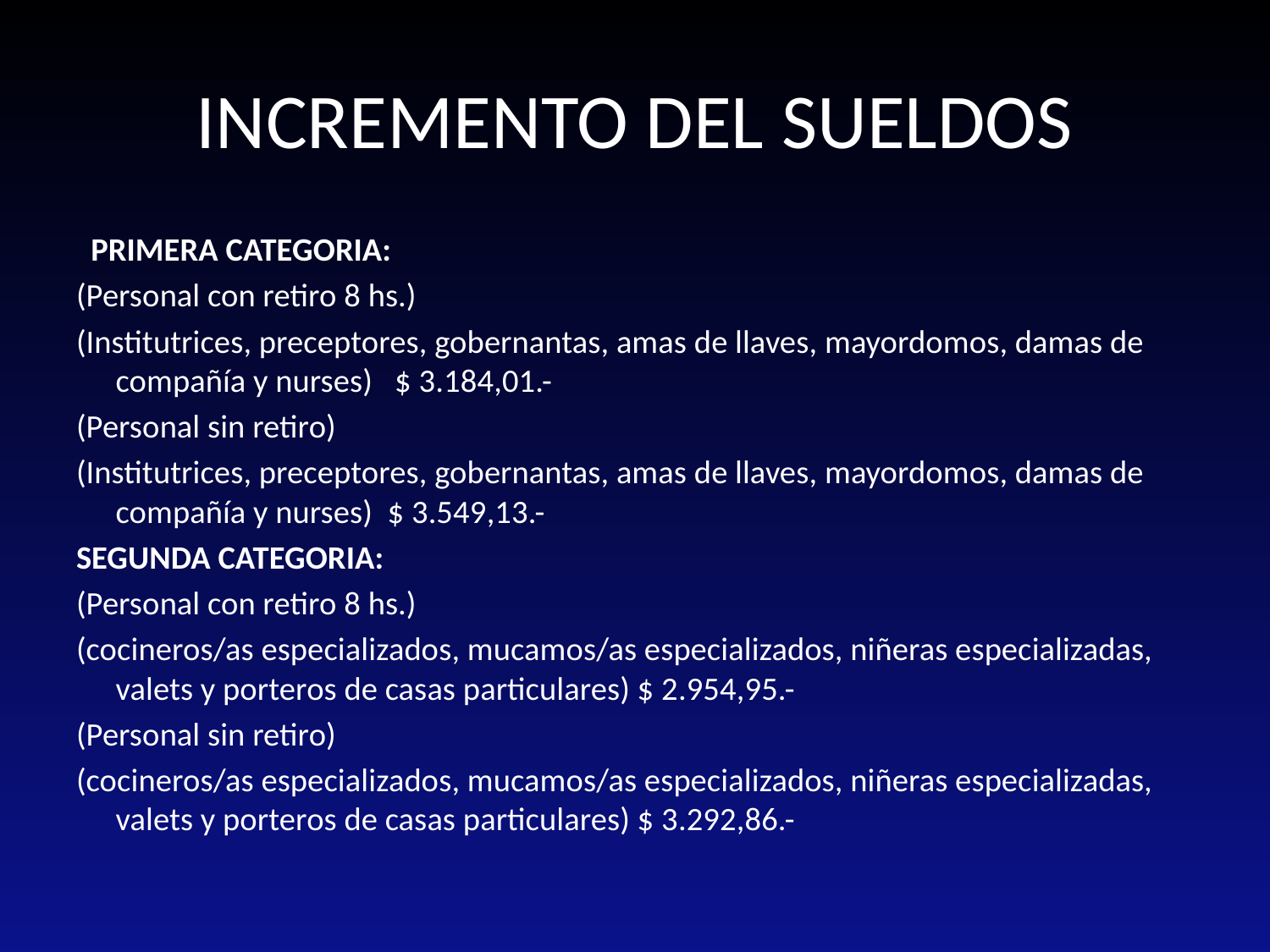

# INCREMENTO DEL SUELDOS
  PRIMERA CATEGORIA:
(Personal con retiro 8 hs.)
(Institutrices, preceptores, gobernantas, amas de llaves, mayordomos, damas de compañía y nurses)   $ 3.184,01.-
(Personal sin retiro)
(Institutrices, preceptores, gobernantas, amas de llaves, mayordomos, damas de compañía y nurses)  $ 3.549,13.-
SEGUNDA CATEGORIA:
(Personal con retiro 8 hs.)
(cocineros/as especializados, mucamos/as especializados, niñeras especializadas, valets y porteros de casas particulares) $ 2.954,95.-
(Personal sin retiro)
(cocineros/as especializados, mucamos/as especializados, niñeras especializadas, valets y porteros de casas particulares) $ 3.292,86.-